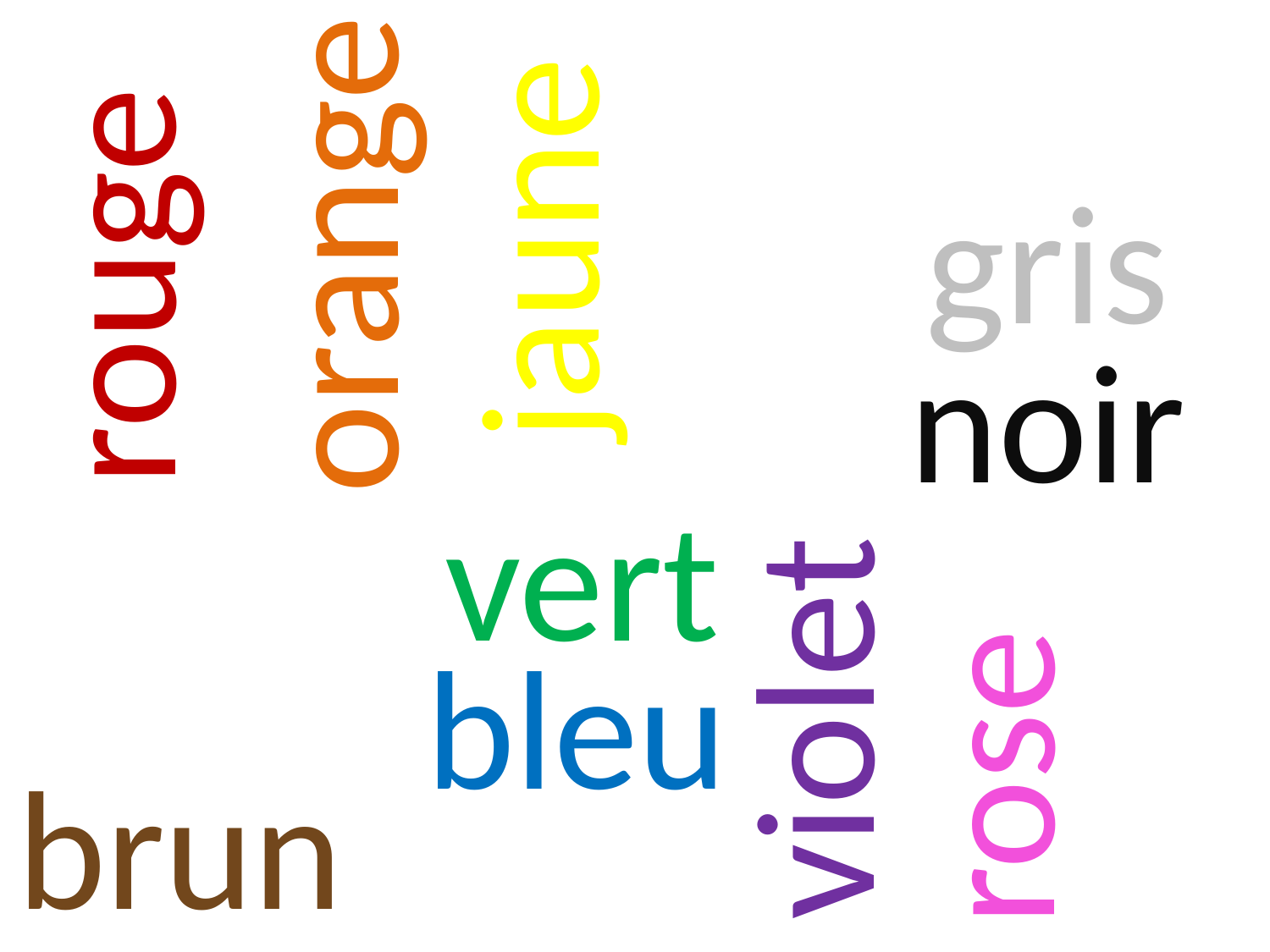

blanc
jaune
orange
gris
rouge
noir
vert
bleu
violet
rose
brun